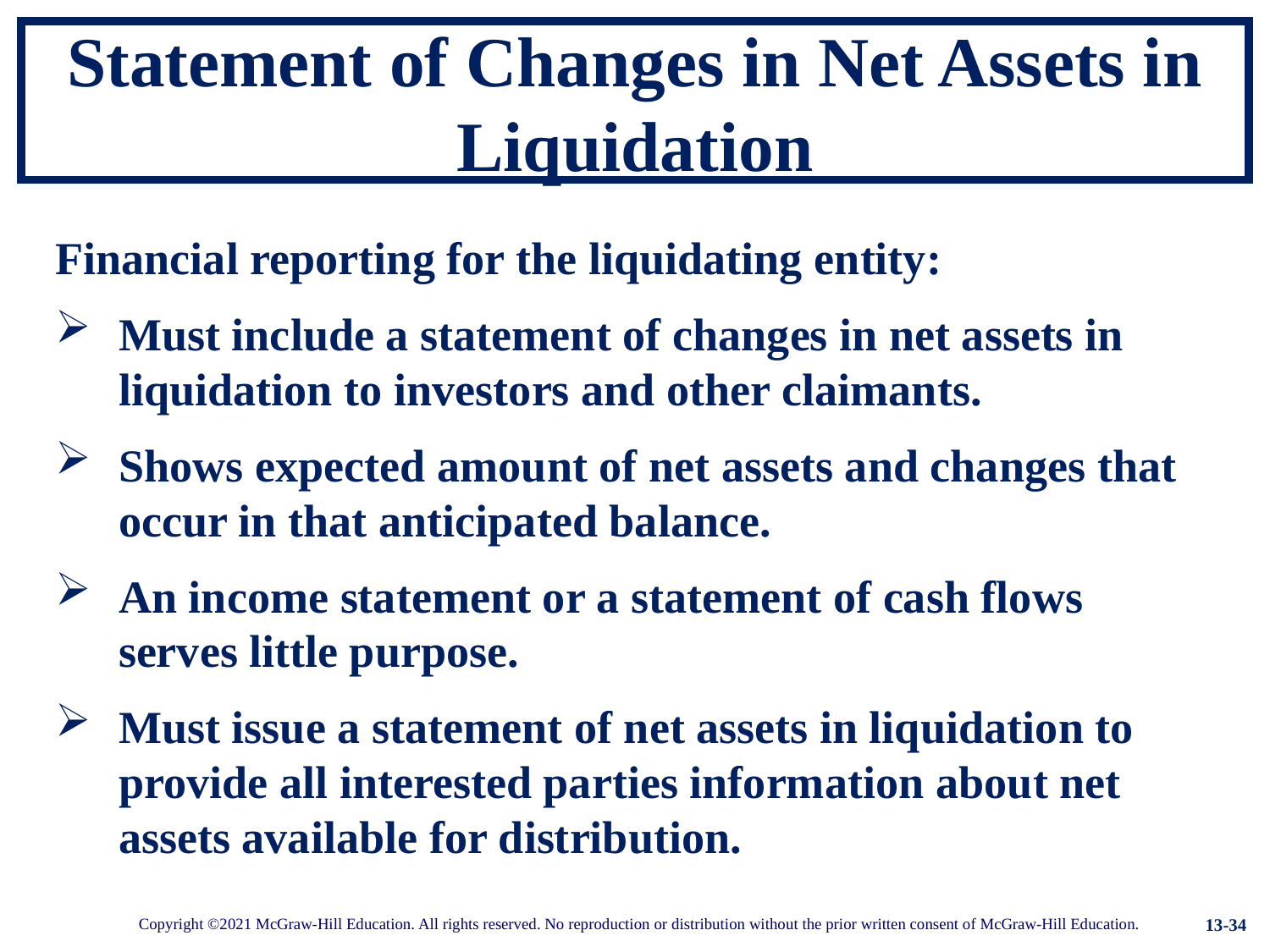

# Statement of Changes in Net Assets in Liquidation
Financial reporting for the liquidating entity:
Must include a statement of changes in net assets in liquidation to investors and other claimants.
Shows expected amount of net assets and changes that occur in that anticipated balance.
An income statement or a statement of cash flows serves little purpose.
Must issue a statement of net assets in liquidation to provide all interested parties information about net assets available for distribution.

13-34
Copyright ©2021 McGraw-Hill Education. All rights reserved. No reproduction or distribution without the prior written consent of McGraw-Hill Education.